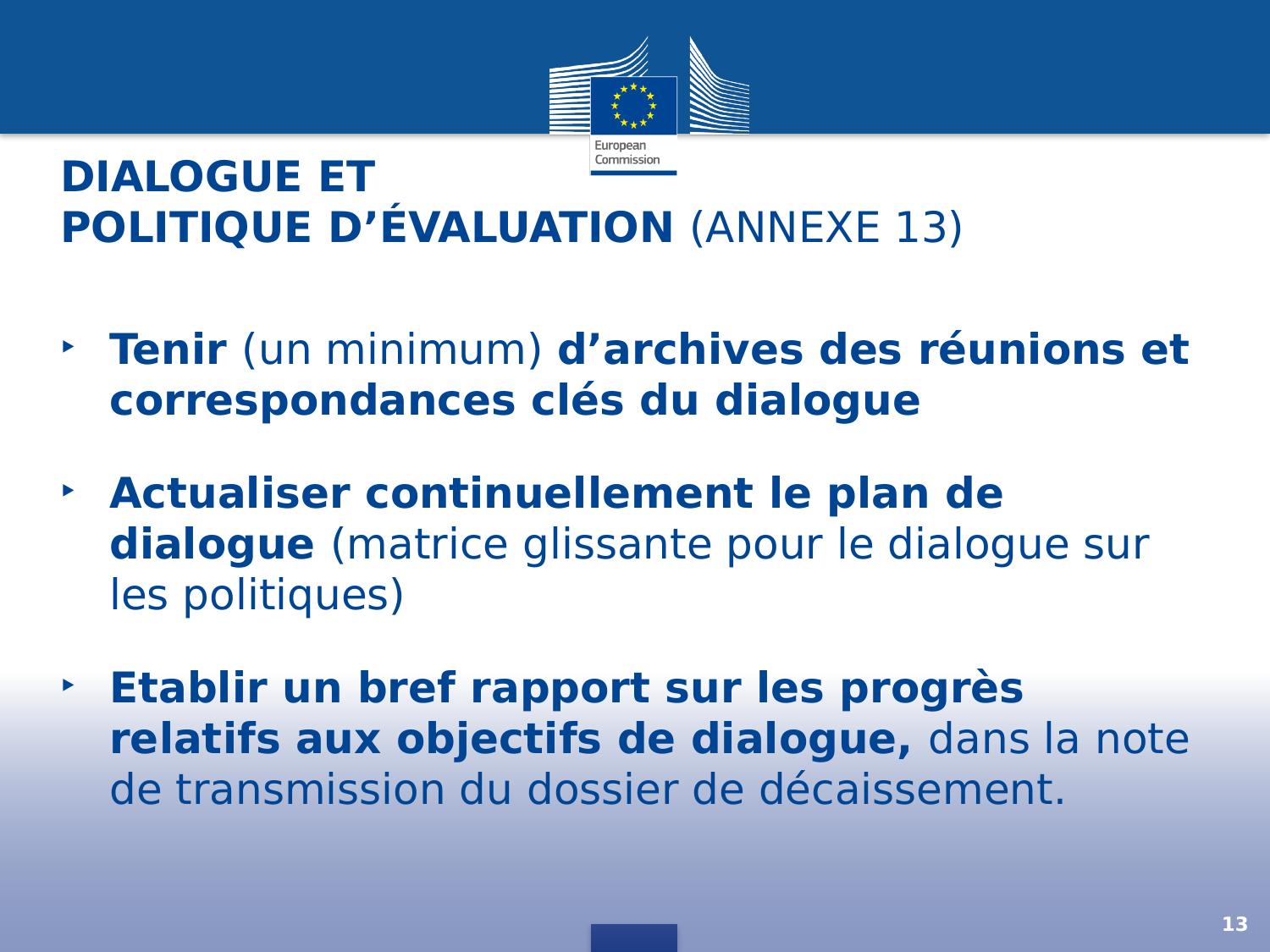

# Dialogue et politique d’évaluation (Annexe 13)
Tenir (un minimum) d’archives des réunions et correspondances clés du dialogue
Actualiser continuellement le plan de dialogue (matrice glissante pour le dialogue sur les politiques)
Etablir un bref rapport sur les progrès relatifs aux objectifs de dialogue, dans la note de transmission du dossier de décaissement.

13